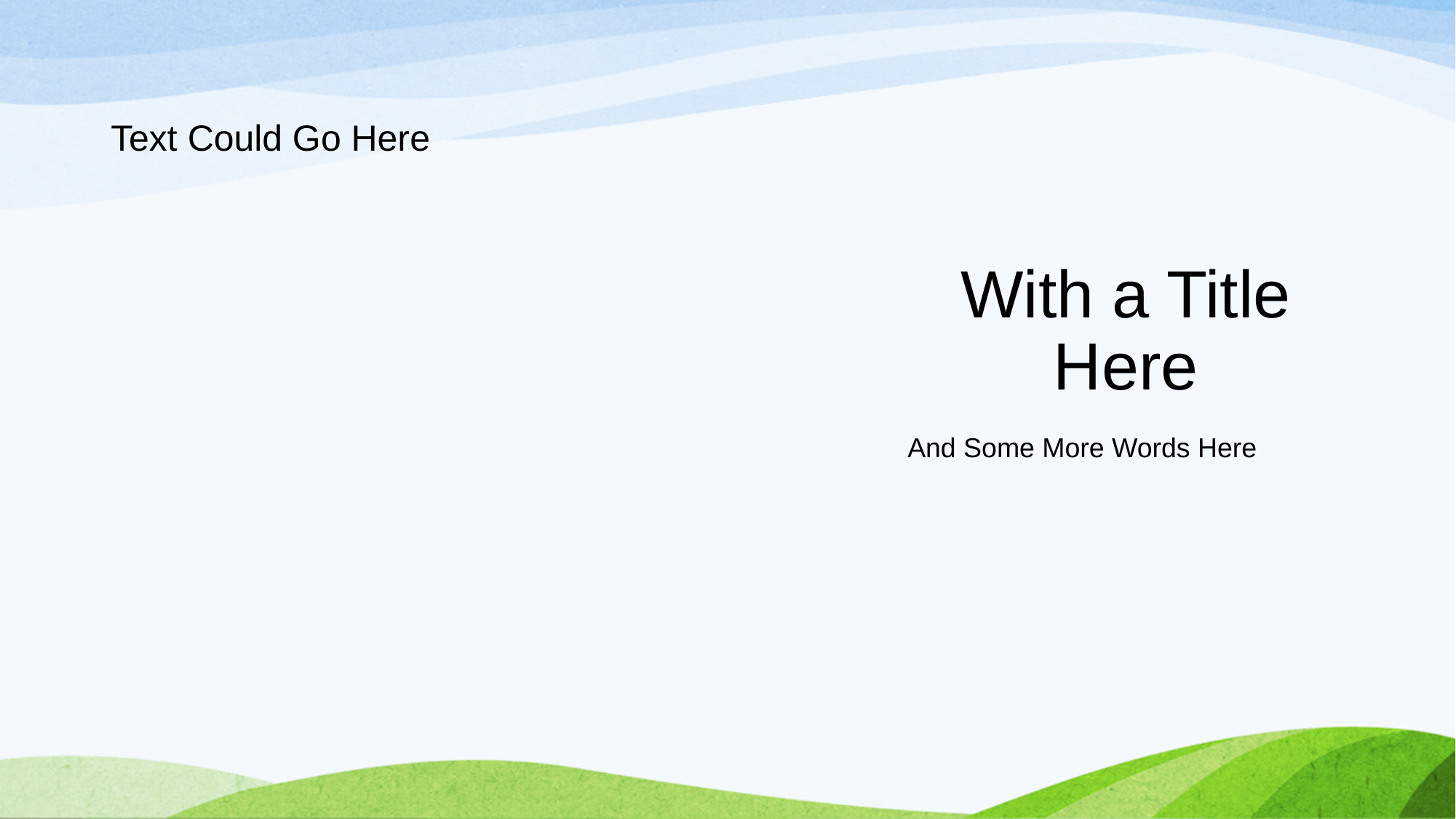

Text Could Go Here
# With a Title Here
And Some More Words Here